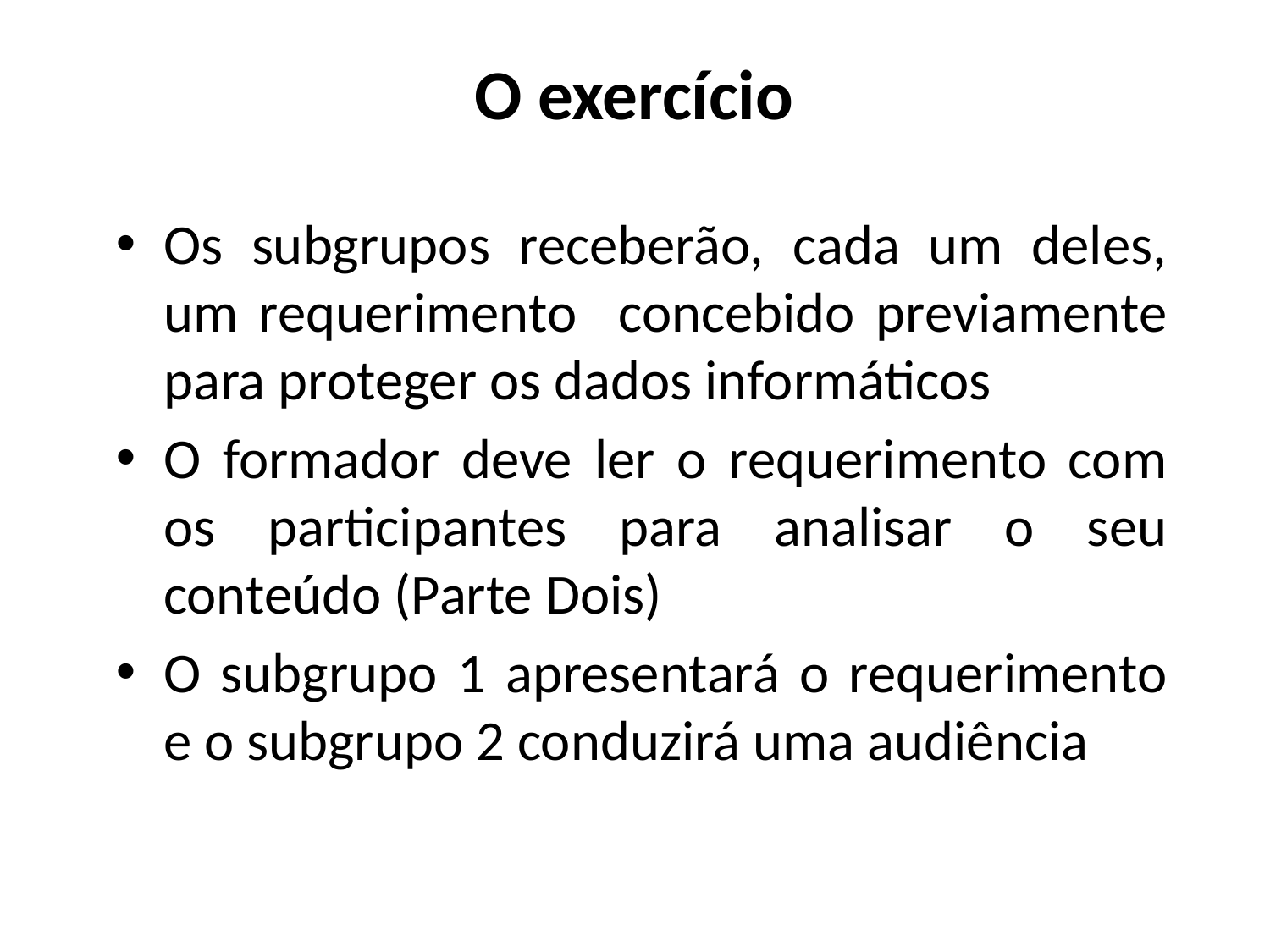

O exercício
Os subgrupos receberão, cada um deles, um requerimento  concebido previamente para proteger os dados informáticos
O formador deve ler o requerimento com os participantes para analisar o seu conteúdo (Parte Dois)
O subgrupo 1 apresentará o requerimento e o subgrupo 2 conduzirá uma audiência